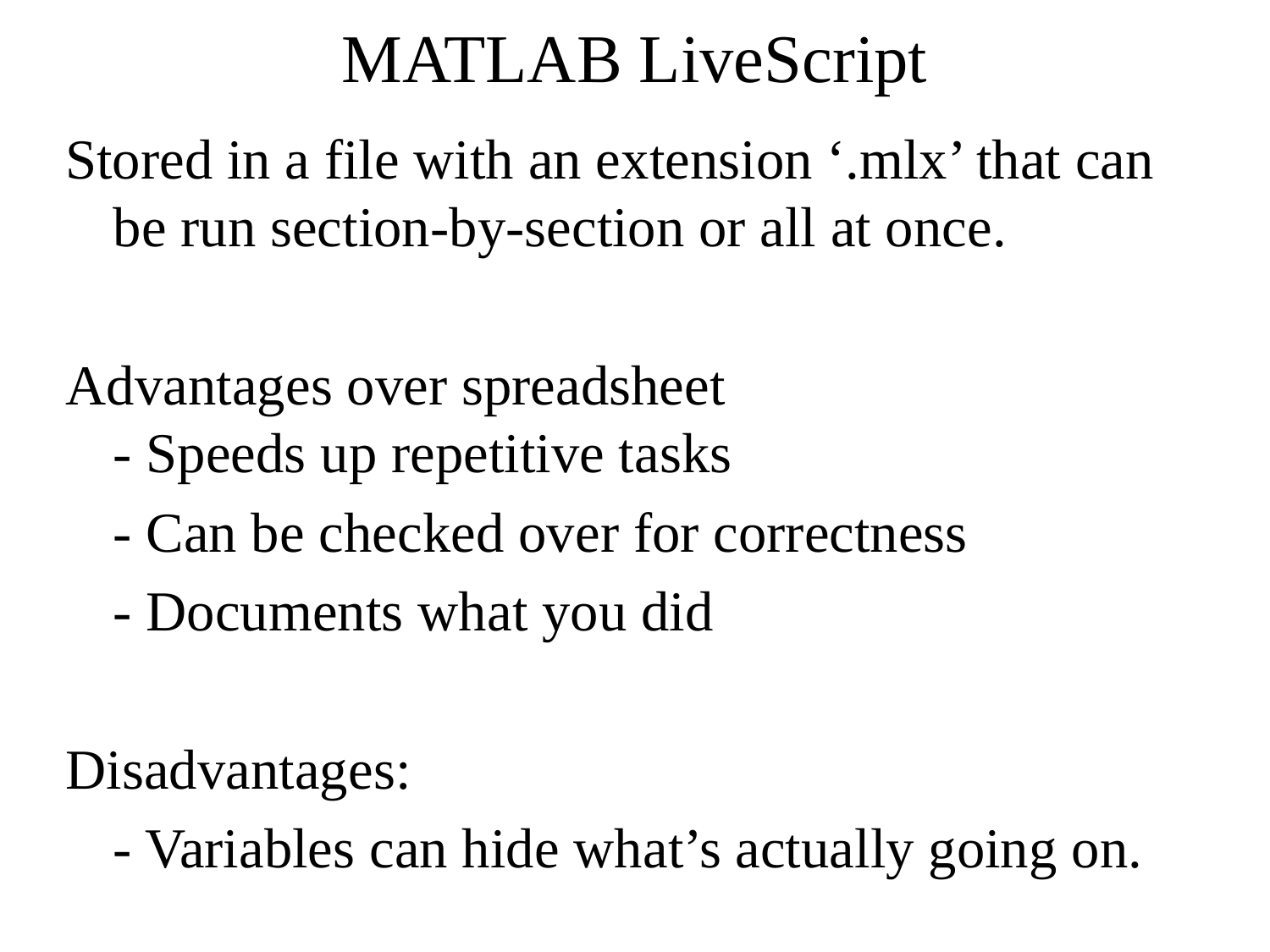

# MATLAB LiveScript
Stored in a file with an extension ‘.mlx’ that can be run section-by-section or all at once.

Advantages over spreadsheet
- Speeds up repetitive tasks
	- Can be checked over for correctness
	- Documents what you did

Disadvantages:
	- Variables can hide what’s actually going on.